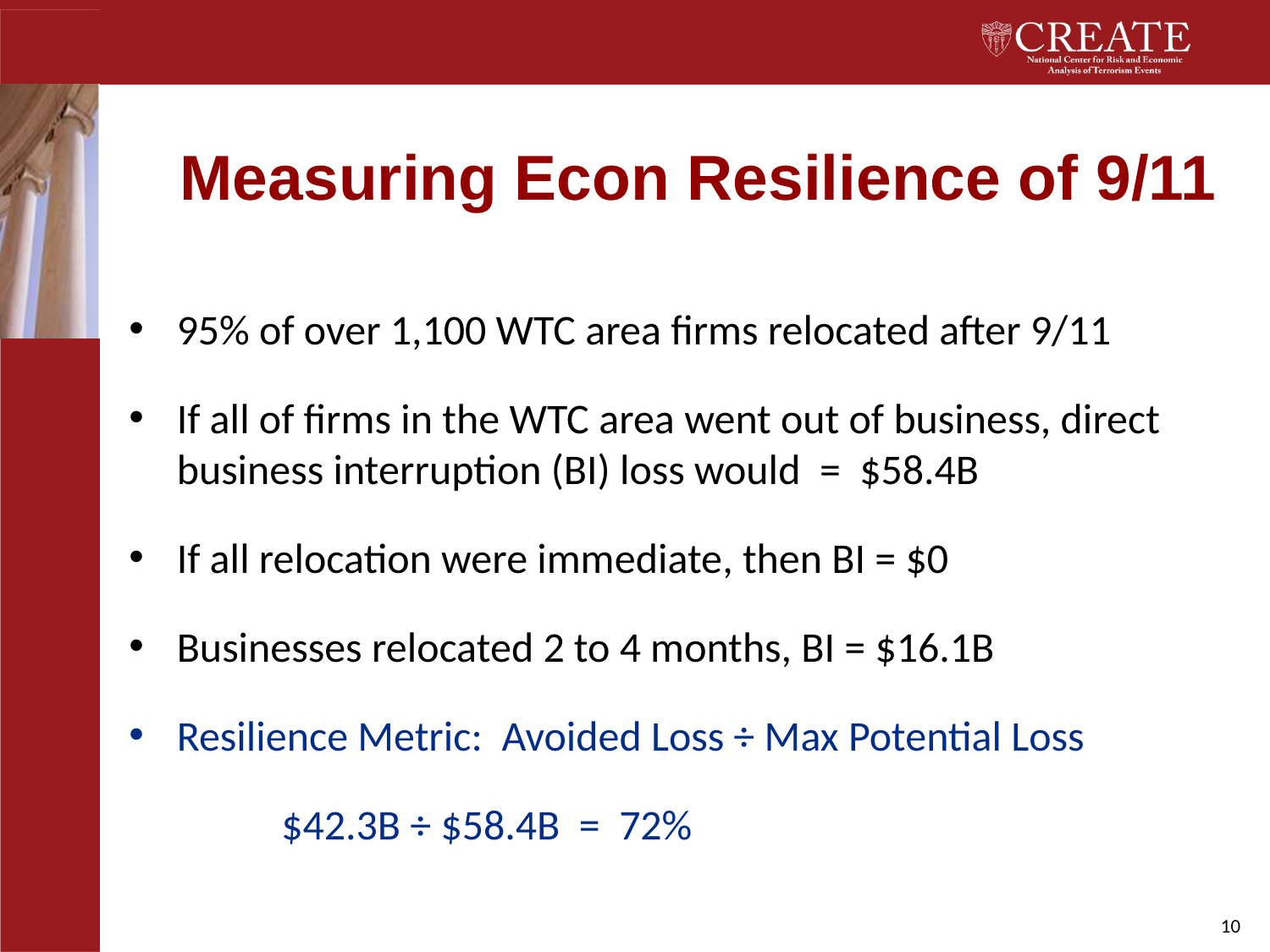

# Measuring Econ Resilience of 9/11
95% of over 1,100 WTC area firms relocated after 9/11

If all of firms in the WTC area went out of business, direct business interruption (BI) loss would  =  $58.4B

If all relocation were immediate, then BI = $0

Businesses relocated 2 to 4 months, BI = $16.1B

Resilience Metric:  Avoided Loss ÷ Max Potential Loss

                $42.3B ÷ $58.4B  =  72%